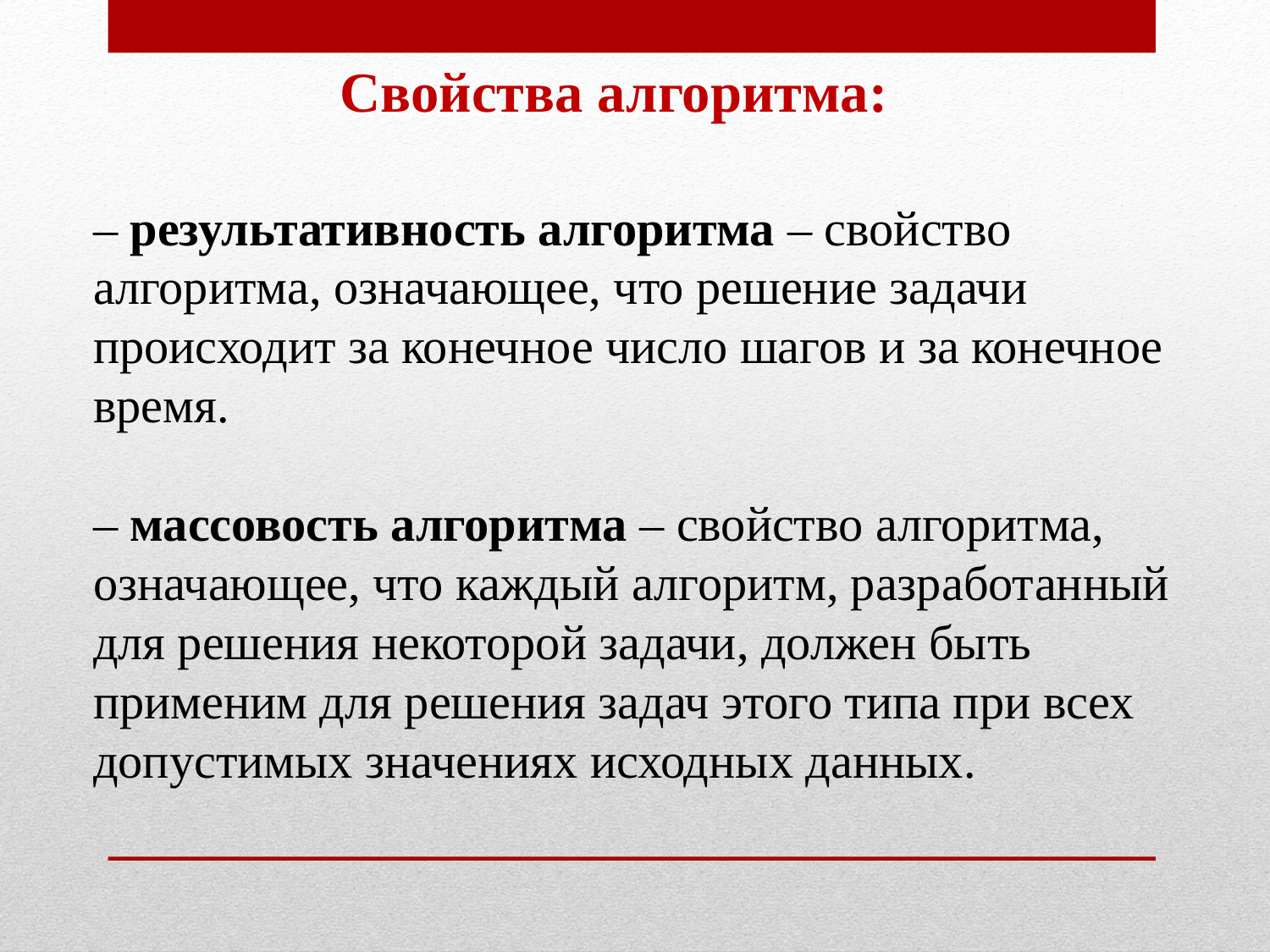

Свойства алгоритма:

– результативность алгоритма – свойство алгоритма, означающее, что решение задачи происходит за конечное число шагов и за конечное время.

– массовость алгоритма – свойство алгоритма, означающее, что каждый алгоритм, разработанный для решения некоторой задачи, должен быть применим для решения задач этого типа при всех допустимых значениях исходных данных.